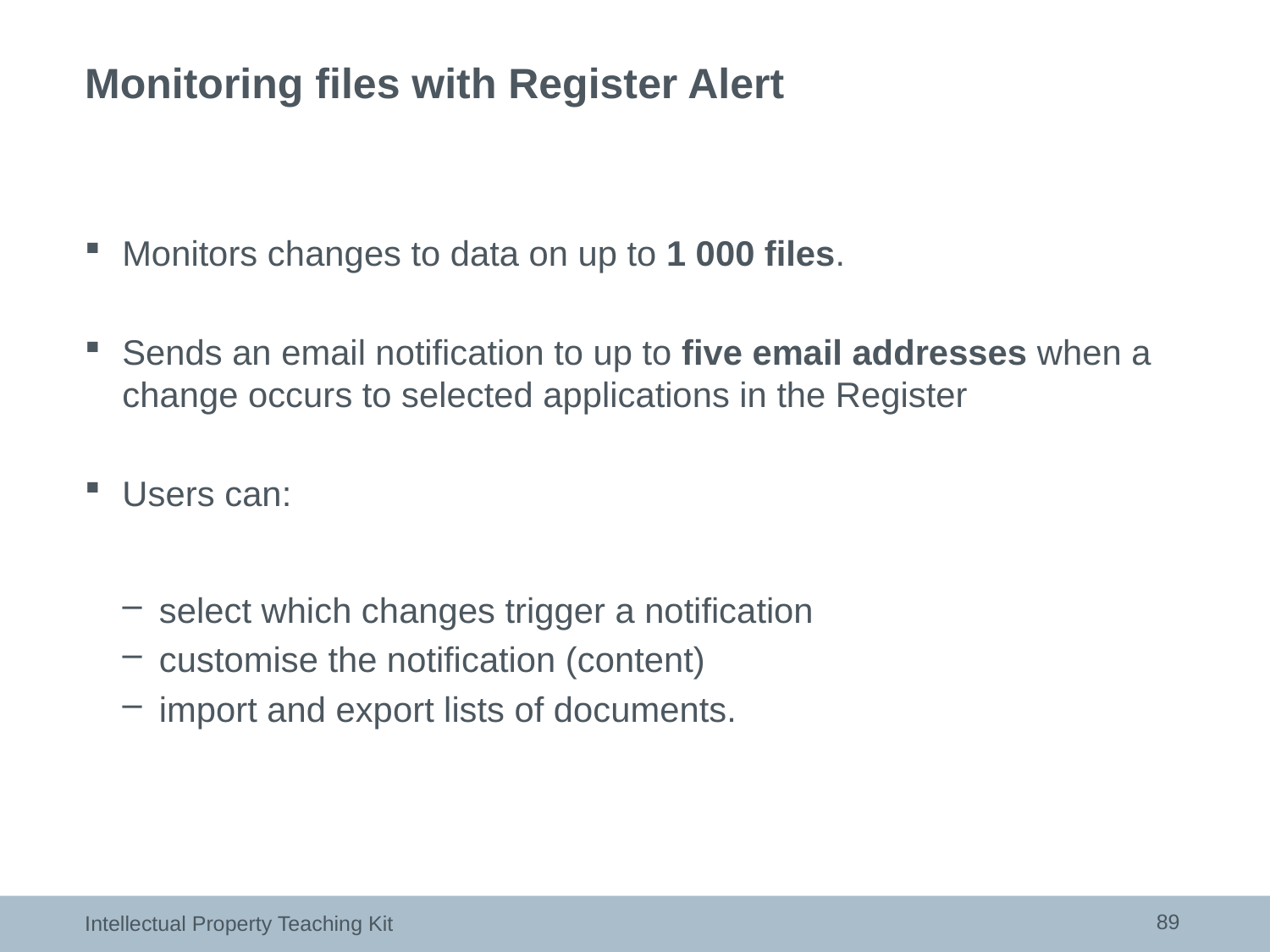

# Monitoring files with Register Alert
Monitors changes to data on up to 1 000 files.

Sends an email notification to up to five email addresses when a change occurs to selected applications in the Register

Users can:

select which changes trigger a notification
customise the notification (content)
import and export lists of documents.

89
Intellectual Property Teaching Kit